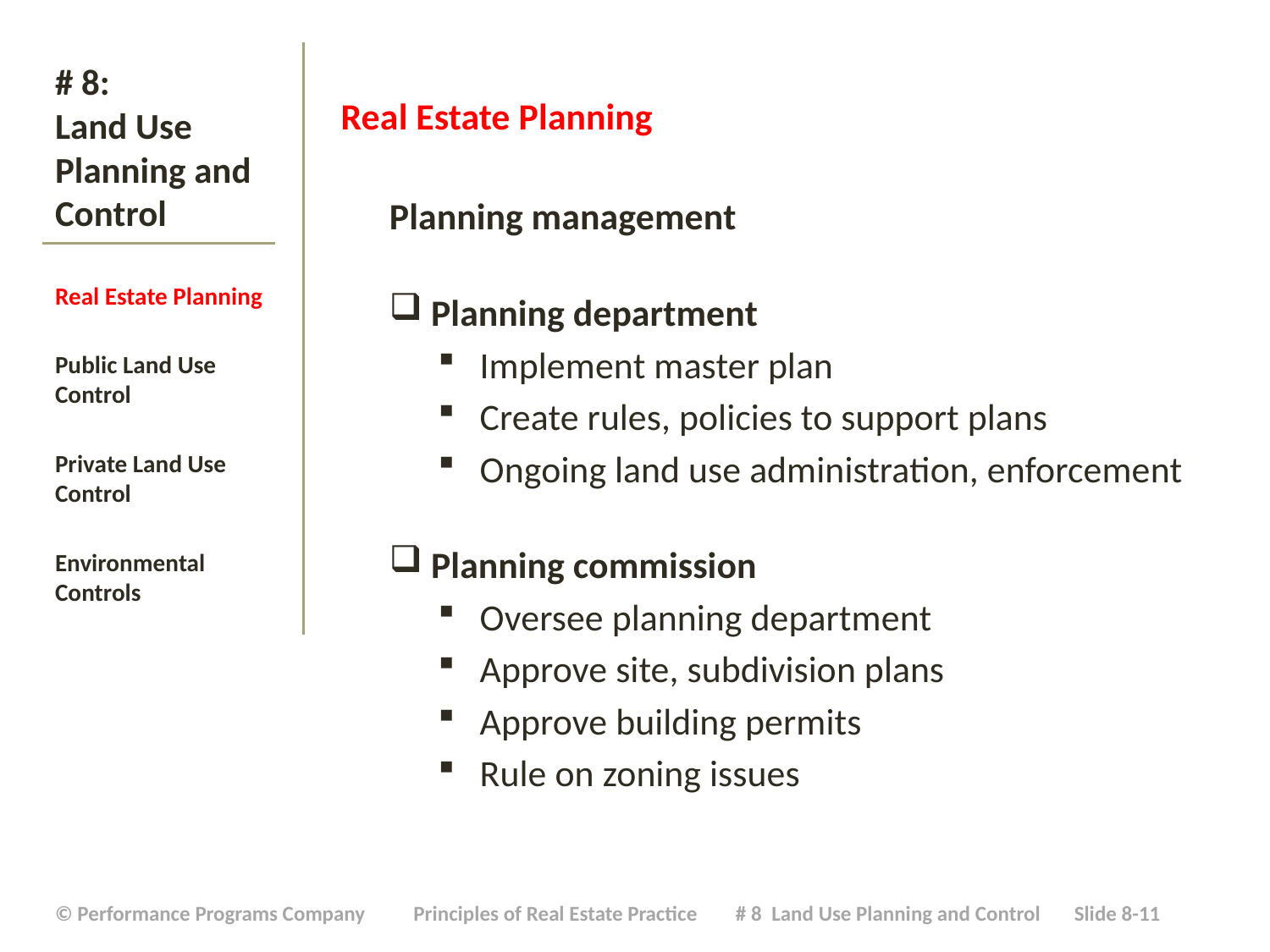

Real Estate Planning

Planning management
Planning department
Implement master plan
Create rules, policies to support plans
Ongoing land use administration, enforcement
Planning commission
Oversee planning department
Approve site, subdivision plans
Approve building permits
Rule on zoning issues

# # 8: Land Use Planning and Control

Real Estate Planning

Public Land Use Control

Private Land Use Control

Environmental Controls

| © Performance Programs Company Principles of Real Estate Practice # 8 Land Use Planning and Control Slide 8-11 |
| --- |